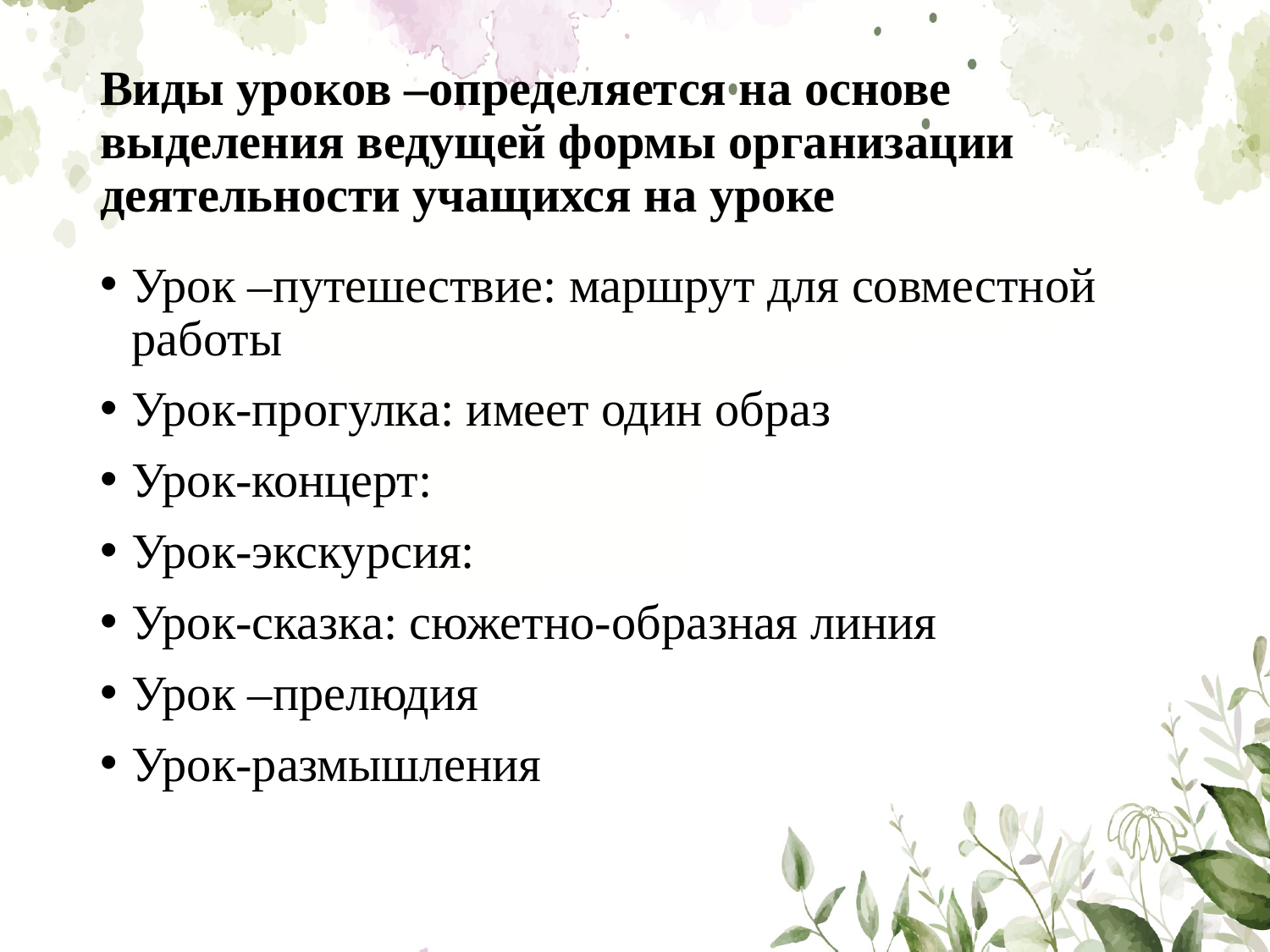

# Виды уроков –определяется на основе выделения ведущей формы организации деятельности учащихся на уроке
Урок –путешествие: маршрут для совместной работы
Урок-прогулка: имеет один образ
Урок-концерт:
Урок-экскурсия:
Урок-сказка: сюжетно-образная линия
Урок –прелюдия
Урок-размышления